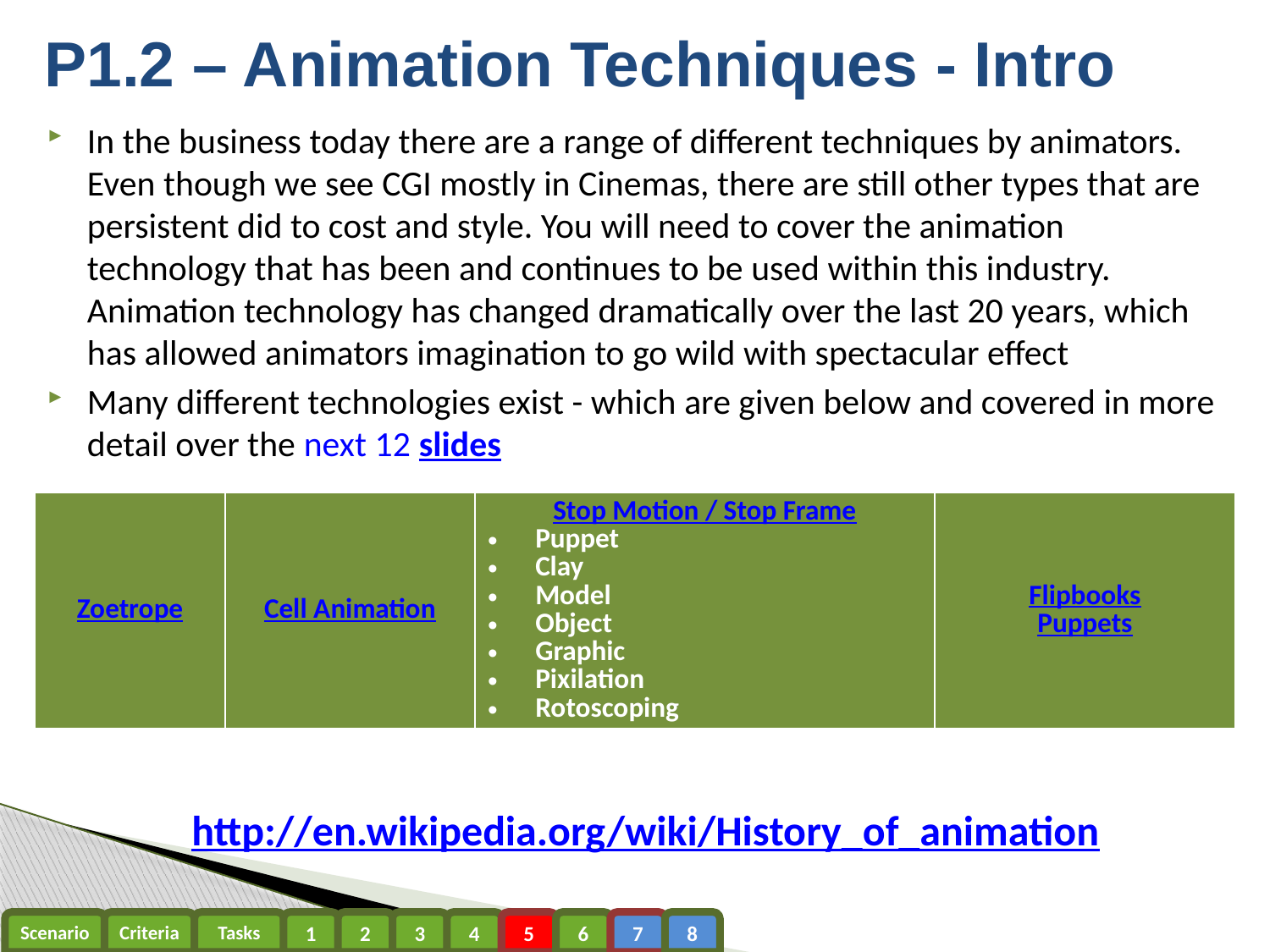

P1.2 – Animation Techniques - Intro
In the business today there are a range of different techniques by animators. Even though we see CGI mostly in Cinemas, there are still other types that are persistent did to cost and style. You will need to cover the animation technology that has been and continues to be used within this industry. Animation technology has changed dramatically over the last 20 years, which has allowed animators imagination to go wild with spectacular effect
Many different technologies exist - which are given below and covered in more detail over the next 12 slides

http://en.wikipedia.org/wiki/History_of_animation
| Zoetrope | Cell Animation | Stop Motion / Stop Frame Puppet Clay Model Object Graphic Pixilation Rotoscoping | Flipbooks Puppets |
| --- | --- | --- | --- |